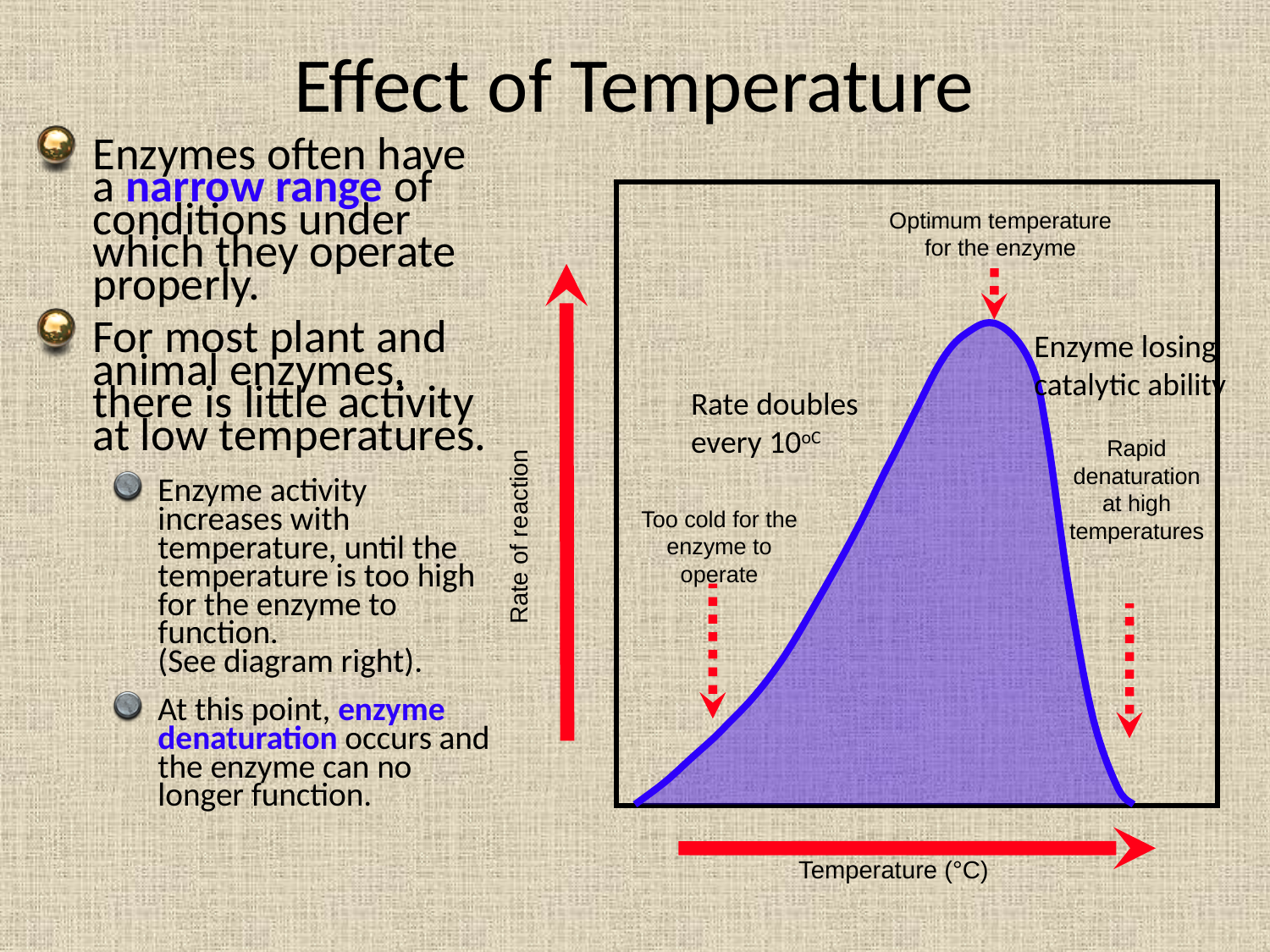

# Effect of Temperature
Enzymes often have a narrow range of conditions under which they operate properly.
For most plant and animal enzymes, there is little activity at low temperatures.
Enzyme activity increases with temperature, until the temperature is too high for the enzyme to function.
(See diagram right).
At this point, enzyme denaturation occurs and the enzyme can no
longer function.

Optimum temperature for the enzyme

Enzyme losing catalytic ability

Rate doubles every 10oC
Rapid denaturation at high temperatures
Too cold for the enzyme to operate
Rate of reaction

Temperature (°C)